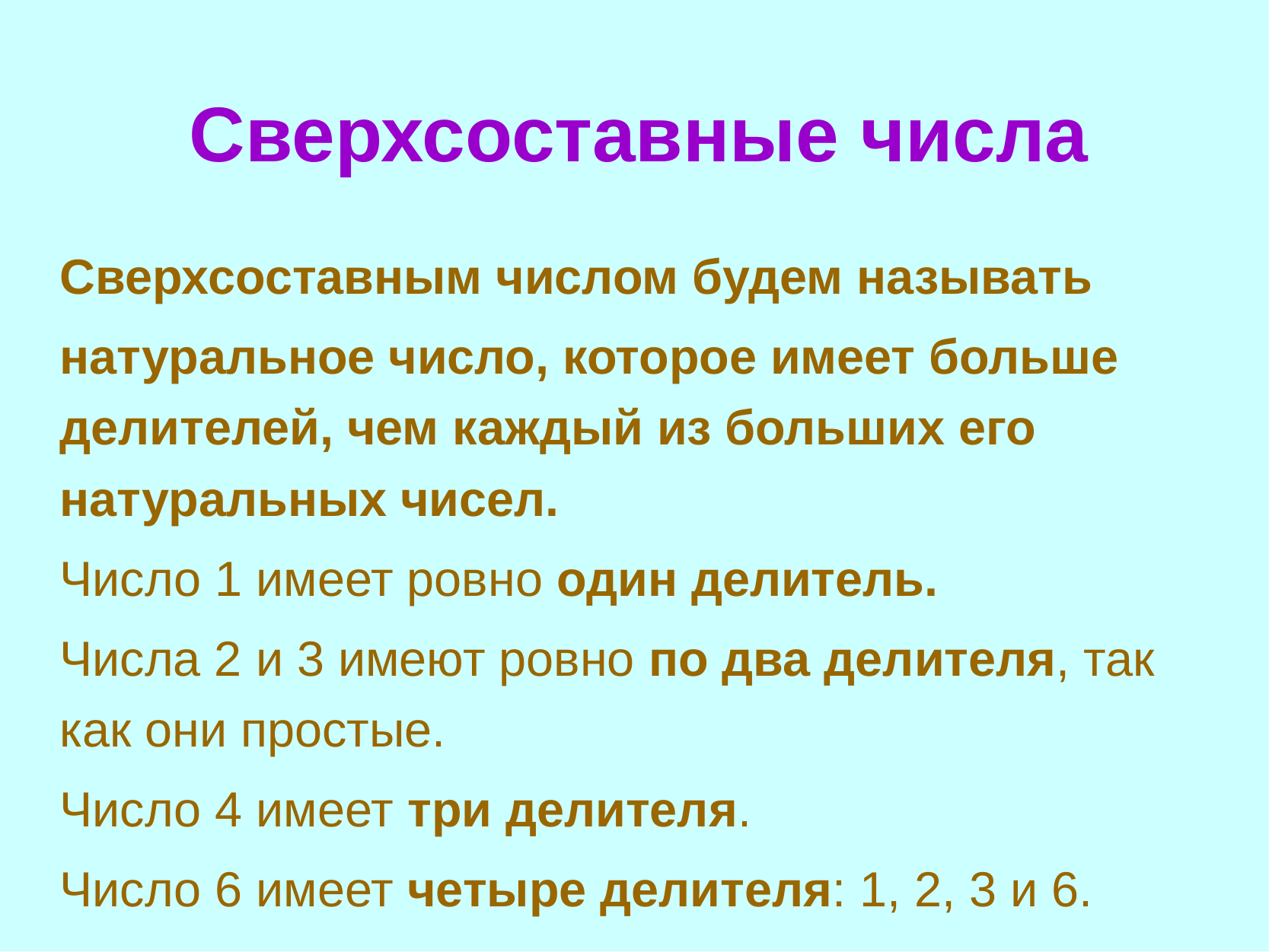

# Сверхсоставные числа
Сверхсоставным числом будем называть
натуральное число, которое имеет больше делителей, чем каждый из больших его натуральных чисел.
Число 1 имеет ровно один делитель.
Числа 2 и 3 имеют ровно по два делителя, так как они простые.
Число 4 имеет три делителя.
Число 6 имеет четыре делителя: 1, 2, 3 и 6.